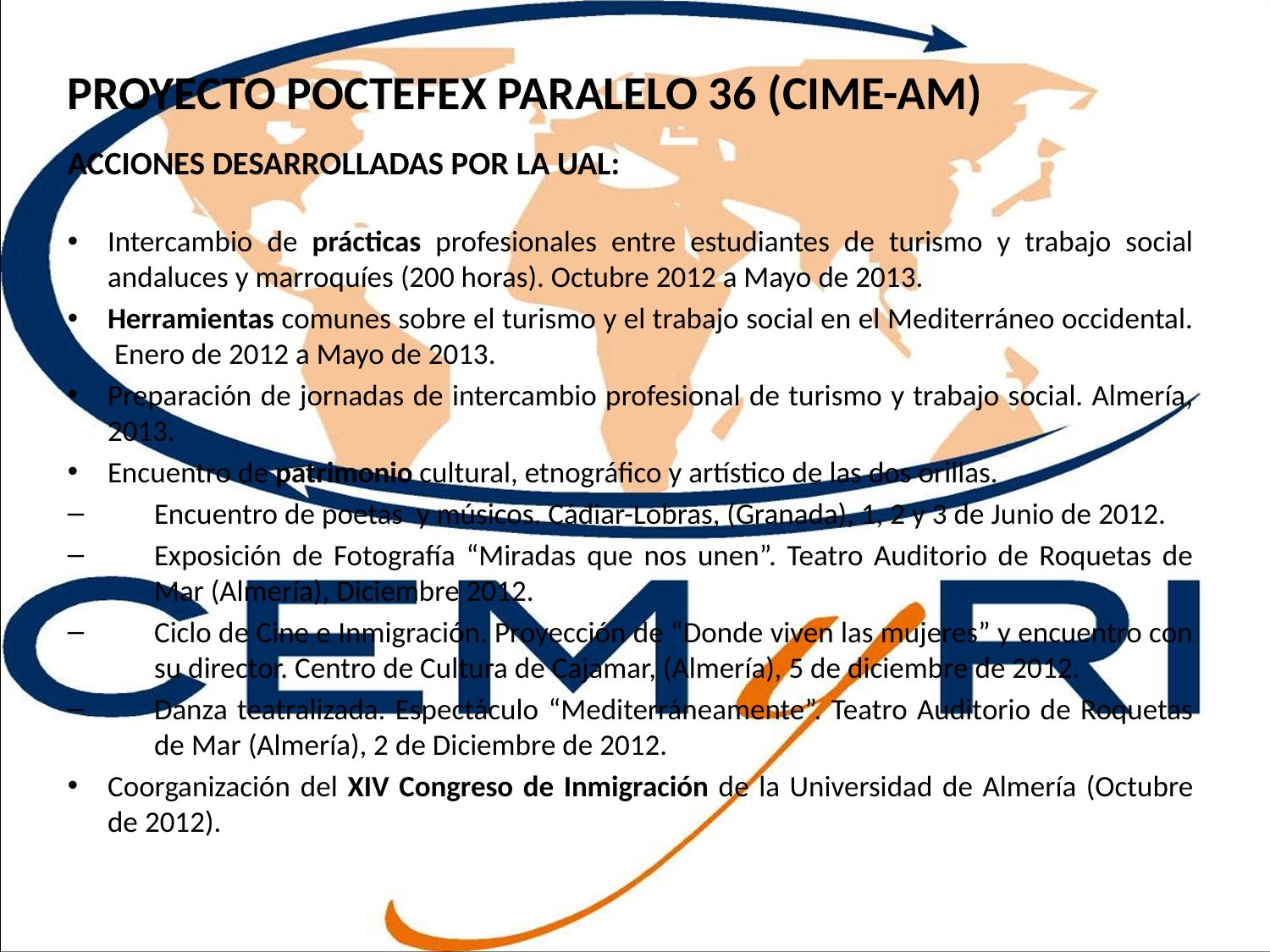

PROYECTO POCTEFEX PARALELO 36 (CIME-AM)

ACCIONES DESARROLLADAS POR LA UAL:

Intercambio de prácticas profesionales entre estudiantes de turismo y trabajo social andaluces y marroquíes (200 horas). Octubre 2012 a Mayo de 2013.
Herramientas comunes sobre el turismo y el trabajo social en el Mediterráneo occidental.  Enero de 2012 a Mayo de 2013.
Preparación de jornadas de intercambio profesional de turismo y trabajo social. Almería, 2013.
Encuentro de patrimonio cultural, etnográfico y artístico de las dos orillas.
Encuentro de poetas  y músicos. Cádiar-Lobras, (Granada), 1, 2 y 3 de Junio de 2012.
Exposición de Fotografía “Miradas que nos unen”. Teatro Auditorio de Roquetas de Mar (Almería), Diciembre 2012.
Ciclo de Cine e Inmigración. Proyección de “Donde viven las mujeres” y encuentro con su director. Centro de Cultura de Cajamar, (Almería), 5 de diciembre de 2012.
Danza teatralizada. Espectáculo “Mediterráneamente”. Teatro Auditorio de Roquetas de Mar (Almería), 2 de Diciembre de 2012.
Coorganización del XIV Congreso de Inmigración de la Universidad de Almería (Octubre de 2012).